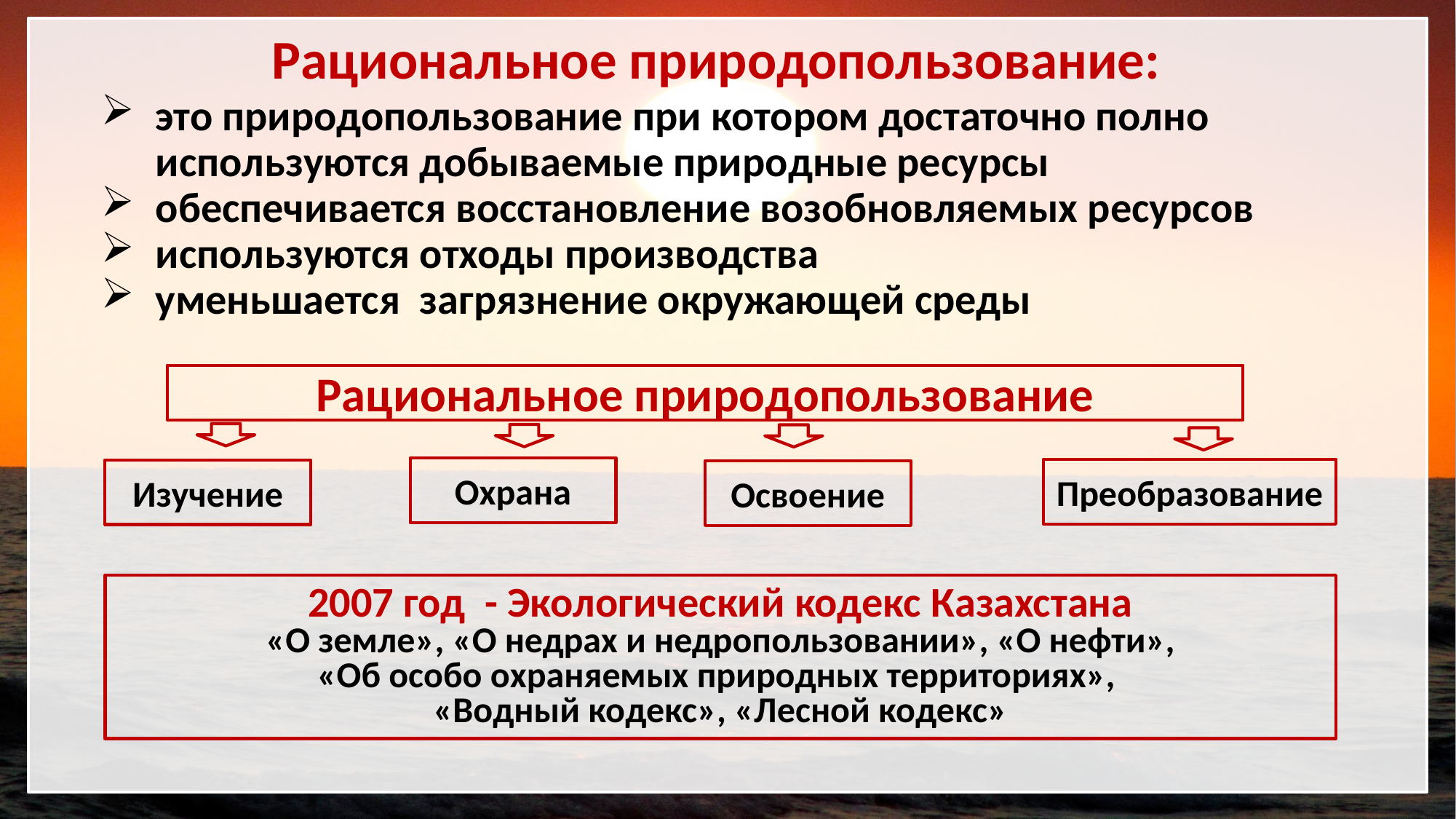

# Рациональное природопользование:
это природопользование при котором достаточно полно используются добываемые природные ресурсы
обеспечивается восстановление возобновляемых ресурсов
используются отходы производства
уменьшается  загрязнение окружающей среды
Рациональное природопользование

Охрана
Преобразование
Изучение
Освоение
2007 год  - Экологический кодекс Казахстана
«О земле», «О недрах и недропользовании», «О нефти»,
«Об особо охраняемых природных территориях»,
«Водный кодекс», «Лесной кодекс»